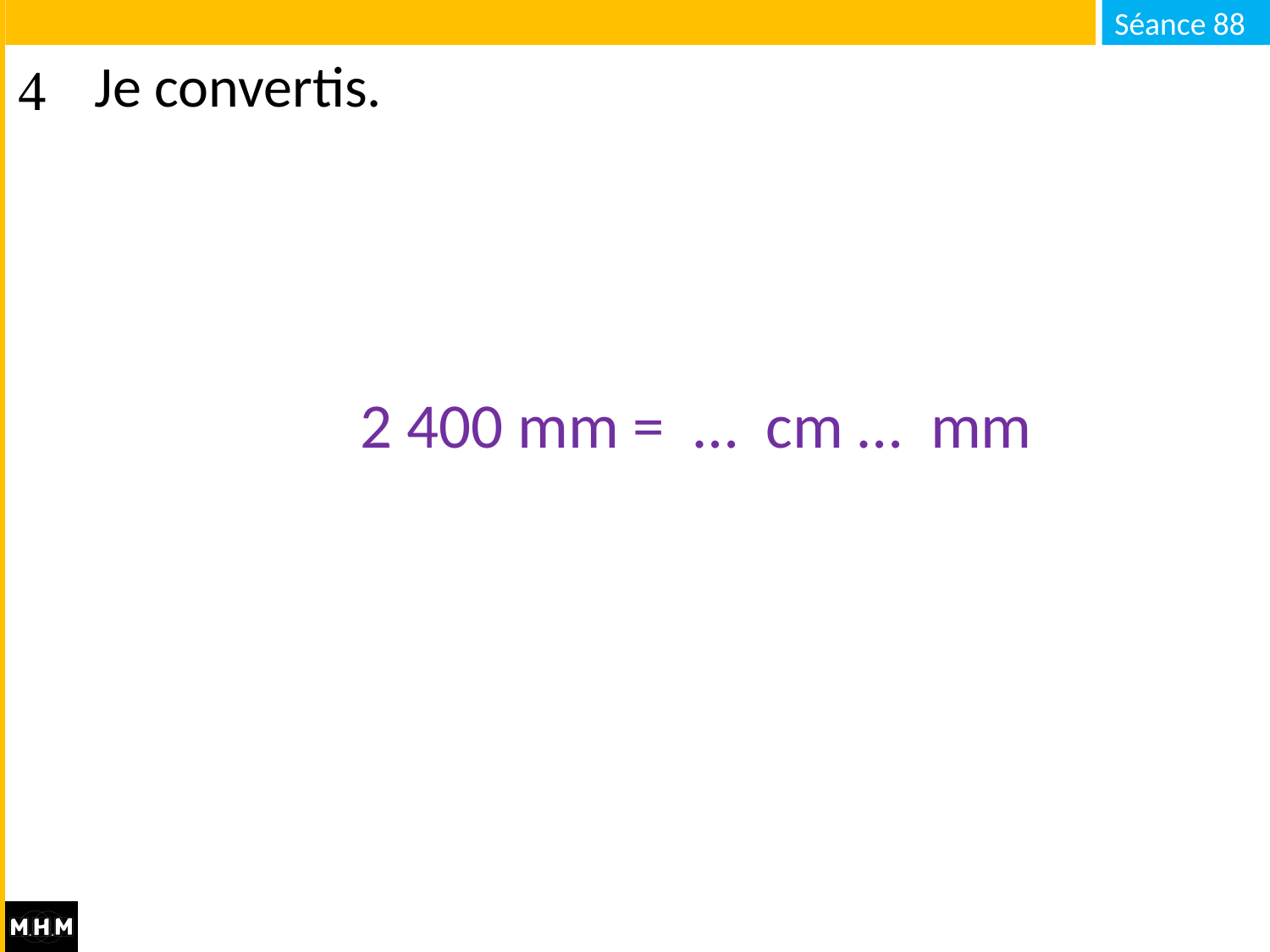

# Je convertis.
2 400 mm =  …  cm …  mm